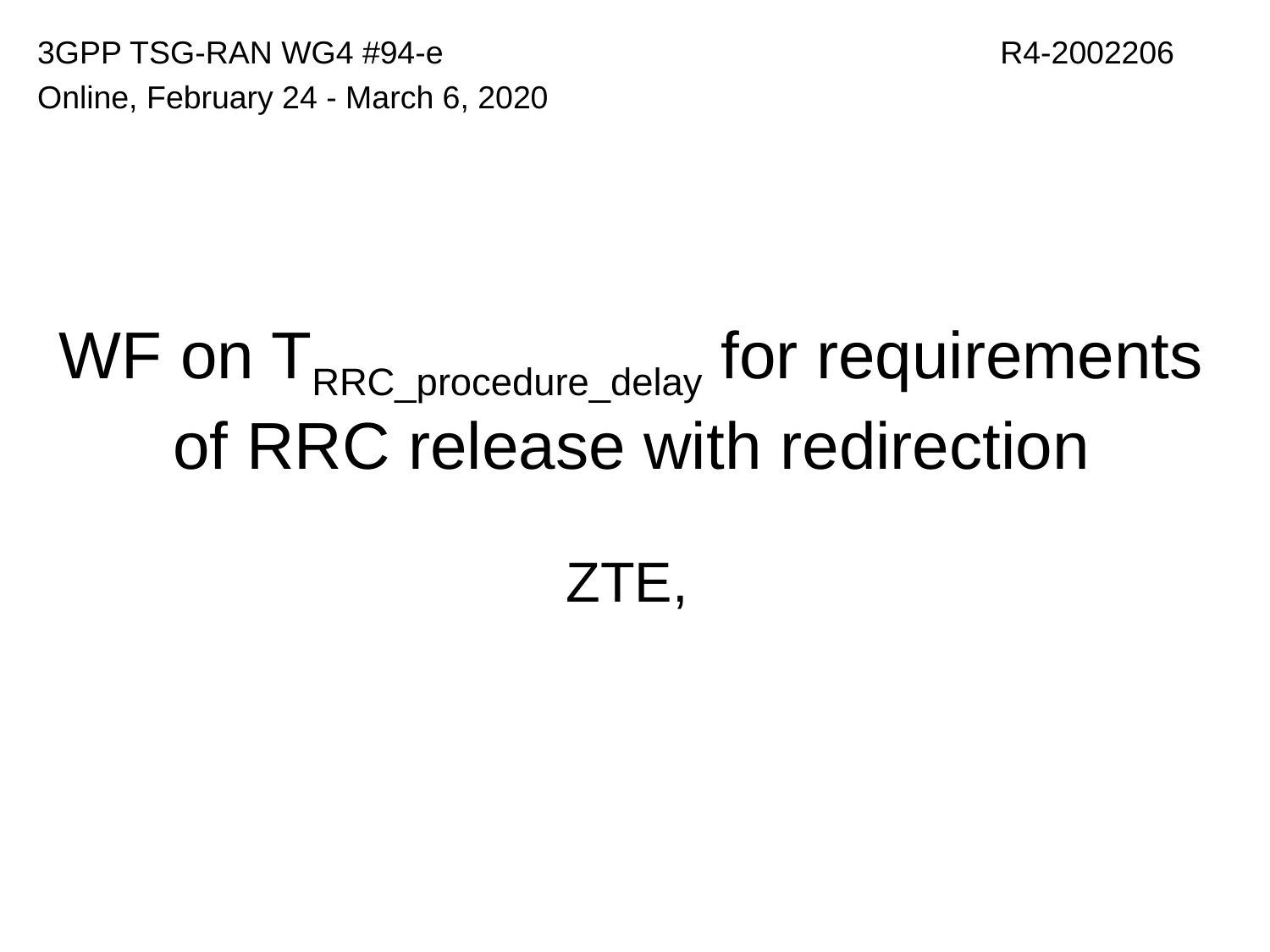

R4-2002206
3GPP TSG-RAN WG4 #94-e
Online, February 24 - March 6, 2020
# WF on TRRC_procedure_delay for requirements of RRC release with redirection
ZTE,